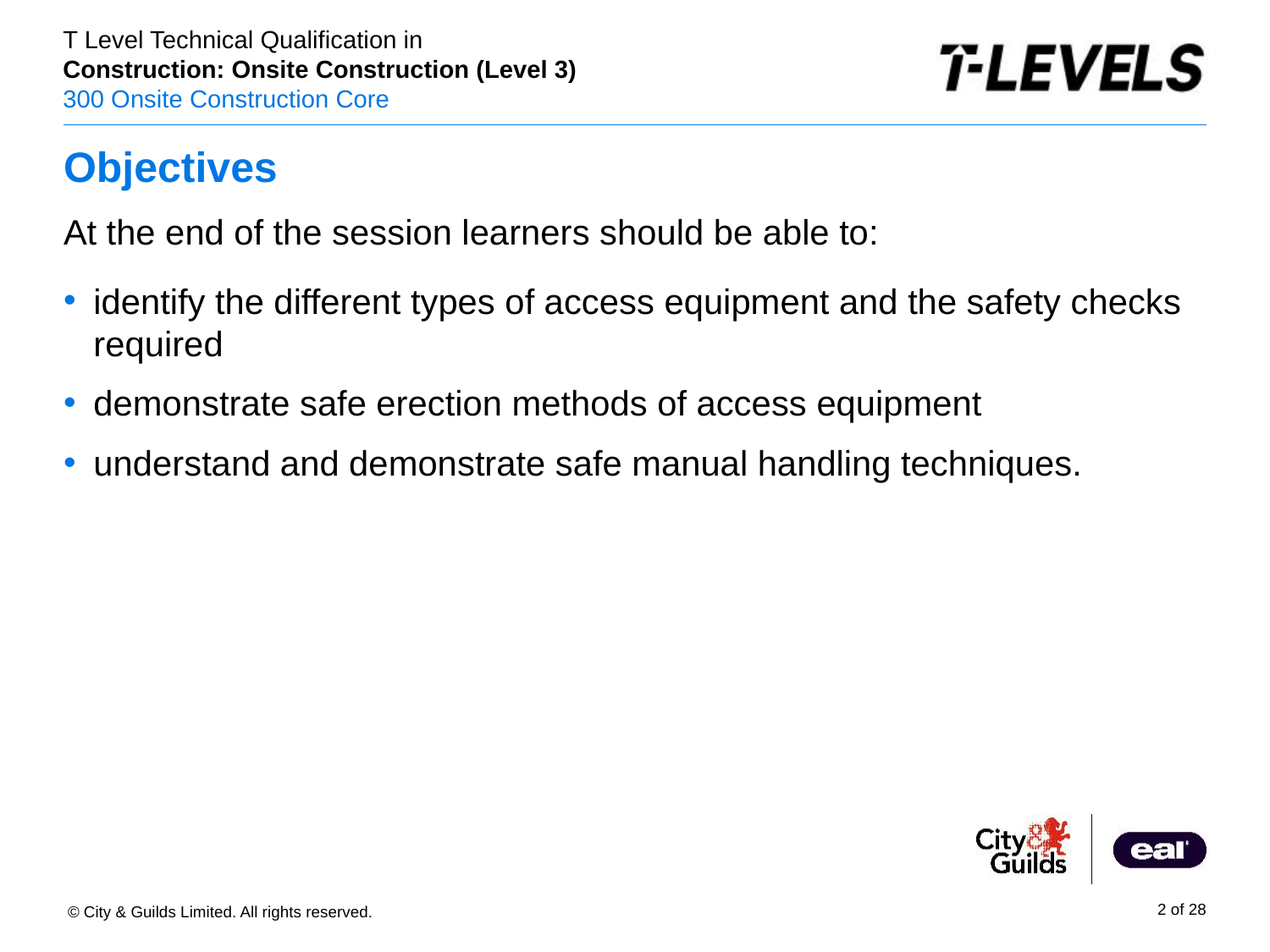

# Objectives
At the end of the session learners should be able to:
identify the different types of access equipment and the safety checks required
demonstrate safe erection methods of access equipment
understand and demonstrate safe manual handling techniques.